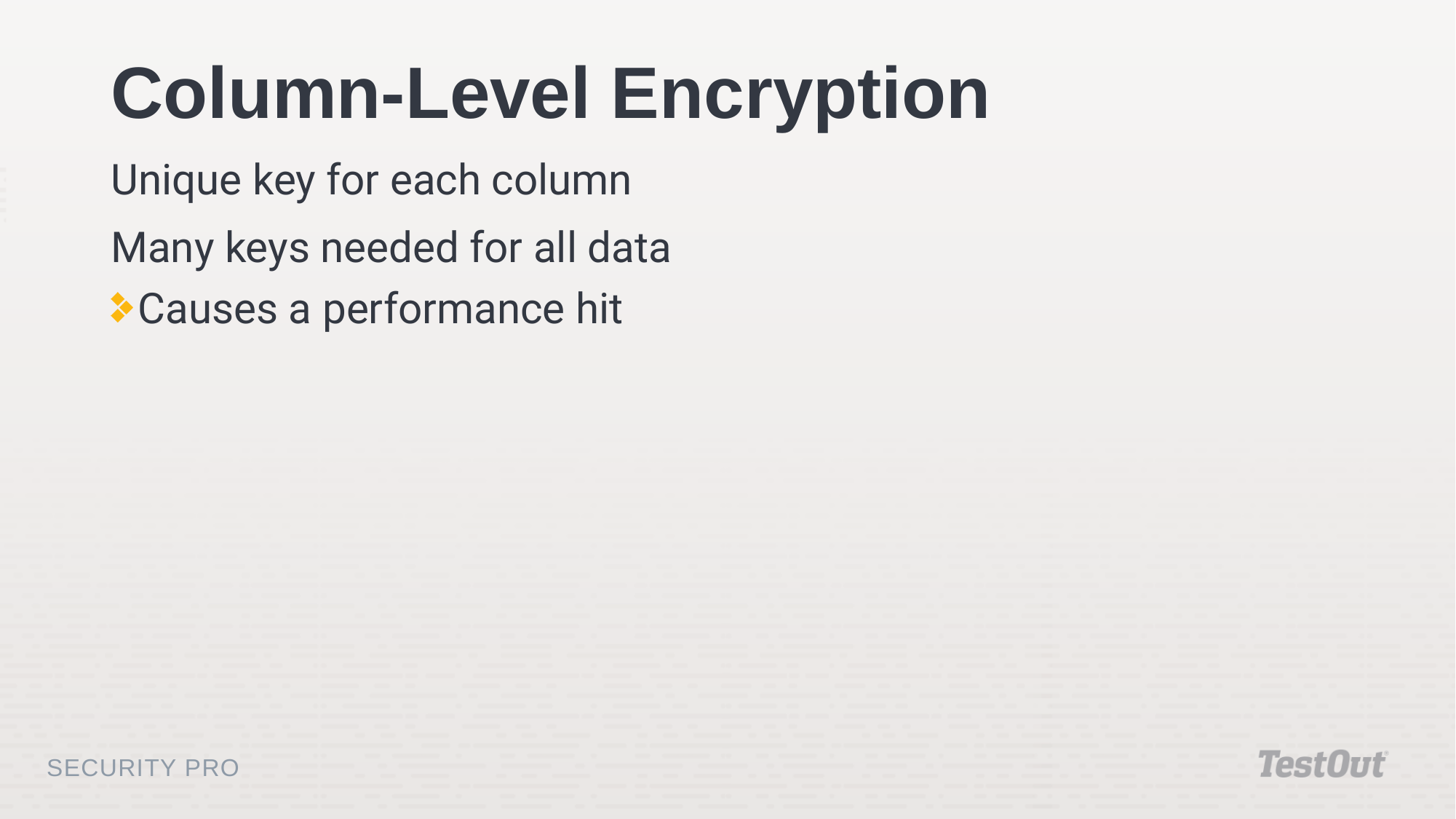

# Column-Level Encryption
Unique key for each column
Many keys needed for all data
Causes a performance hit
Security Pro